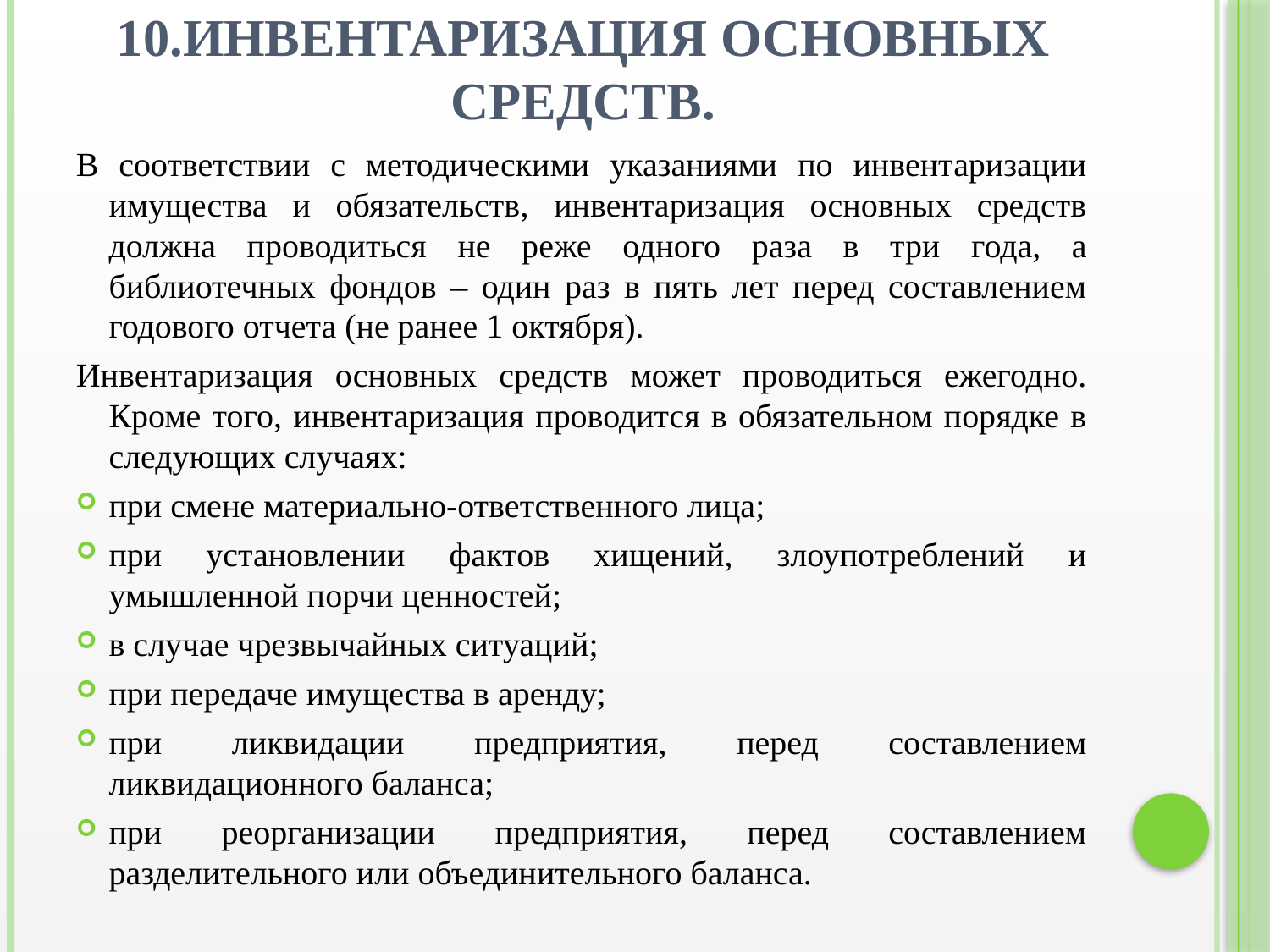

# 10.Инвентаризация основных средств.
В соответствии с методическими указаниями по инвентаризации имущества и обязательств, инвентаризация основных средств должна проводиться не реже одного раза в три года, а библиотечных фондов – один раз в пять лет перед составлением годового отчета (не ранее 1 октября).
Инвентаризация основных средств может проводиться ежегодно. Кроме того, инвентаризация проводится в обязательном порядке в следующих случаях:
при смене материально-ответственного лица;
при установлении фактов хищений, злоупотреблений и умышленной порчи ценностей;
в случае чрезвычайных ситуаций;
при передаче имущества в аренду;
при ликвидации предприятия, перед составлением ликвидационного баланса;
при реорганизации предприятия, перед составлением разделительного или объединительного баланса.